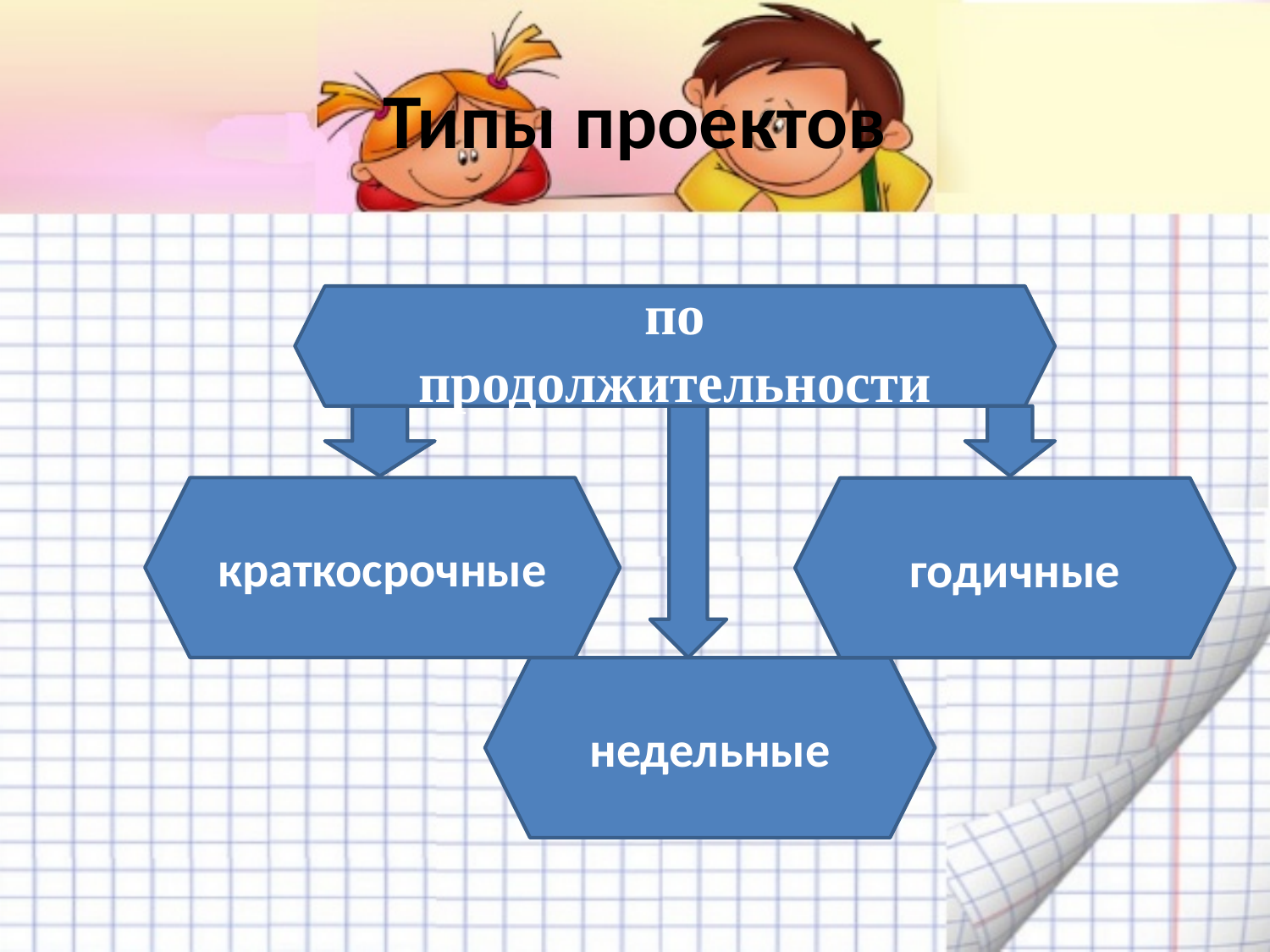

# Типы проектов

по продолжительности

краткосрочные
годичные
недельные